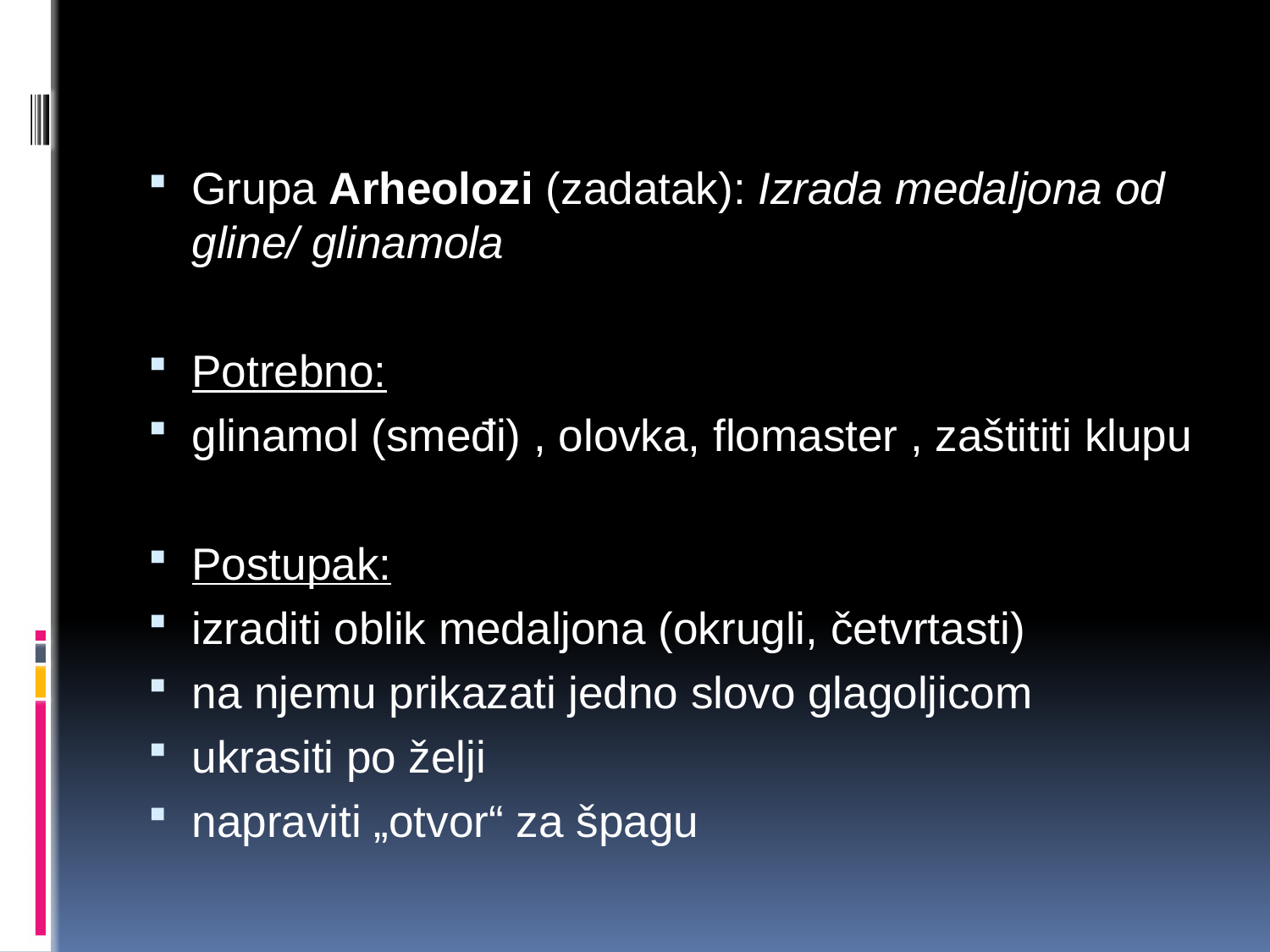

Grupa Arheolozi (zadatak): Izrada medaljona od gline/ glinamola

Potrebno:
glinamol (smeđi) , olovka, flomaster , zaštititi klupu

Postupak:
izraditi oblik medaljona (okrugli, četvrtasti)
na njemu prikazati jedno slovo glagoljicom
ukrasiti po želji
napraviti „otvor“ za špagu